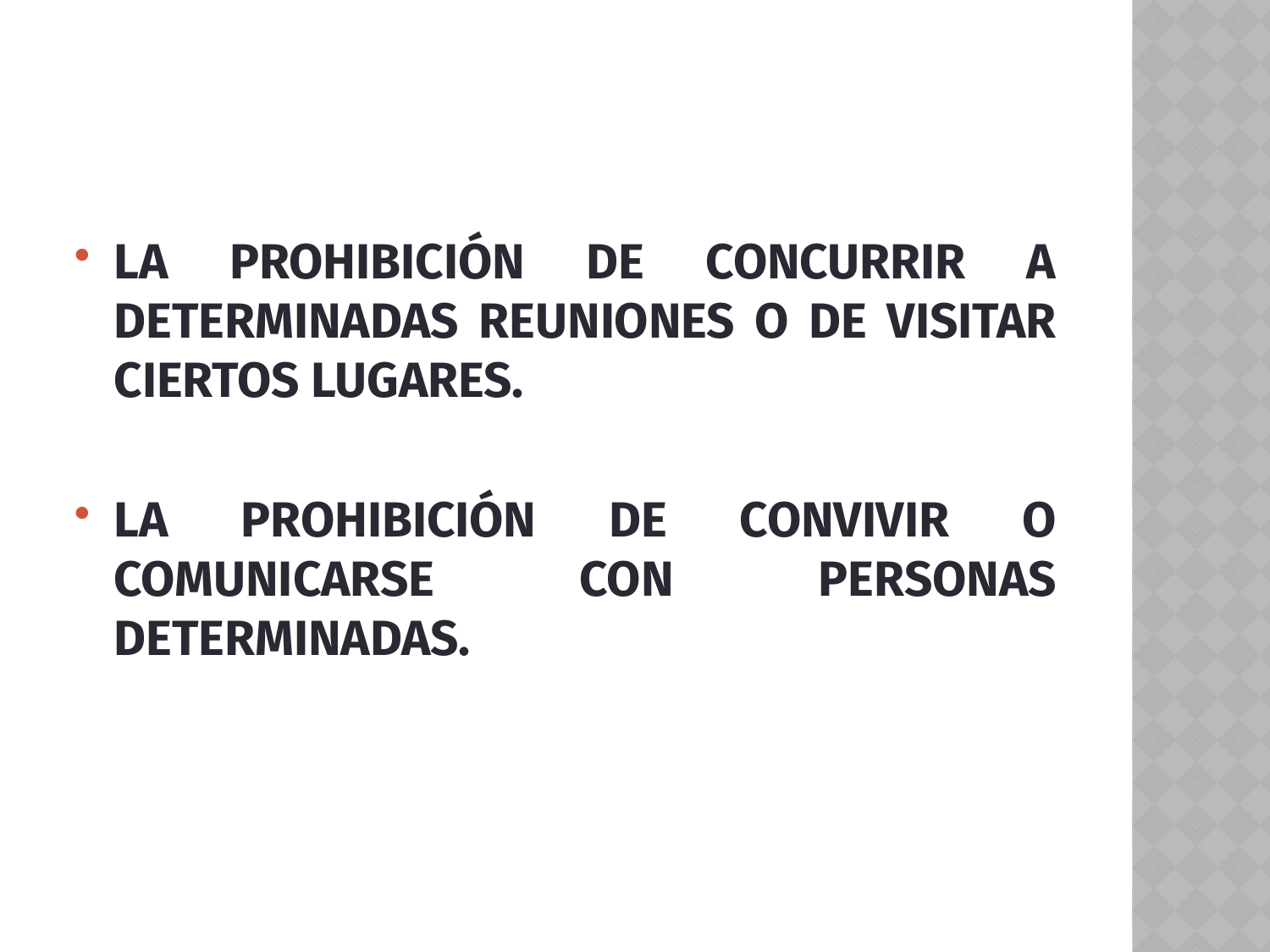

#
LA PROHIBICIÓN DE CONCURRIR A DETERMINADAS REUNIONES O DE VISITAR CIERTOS LUGARES.

LA PROHIBICIÓN DE CONVIVIR O COMUNICARSE CON PERSONAS DETERMINADAS.